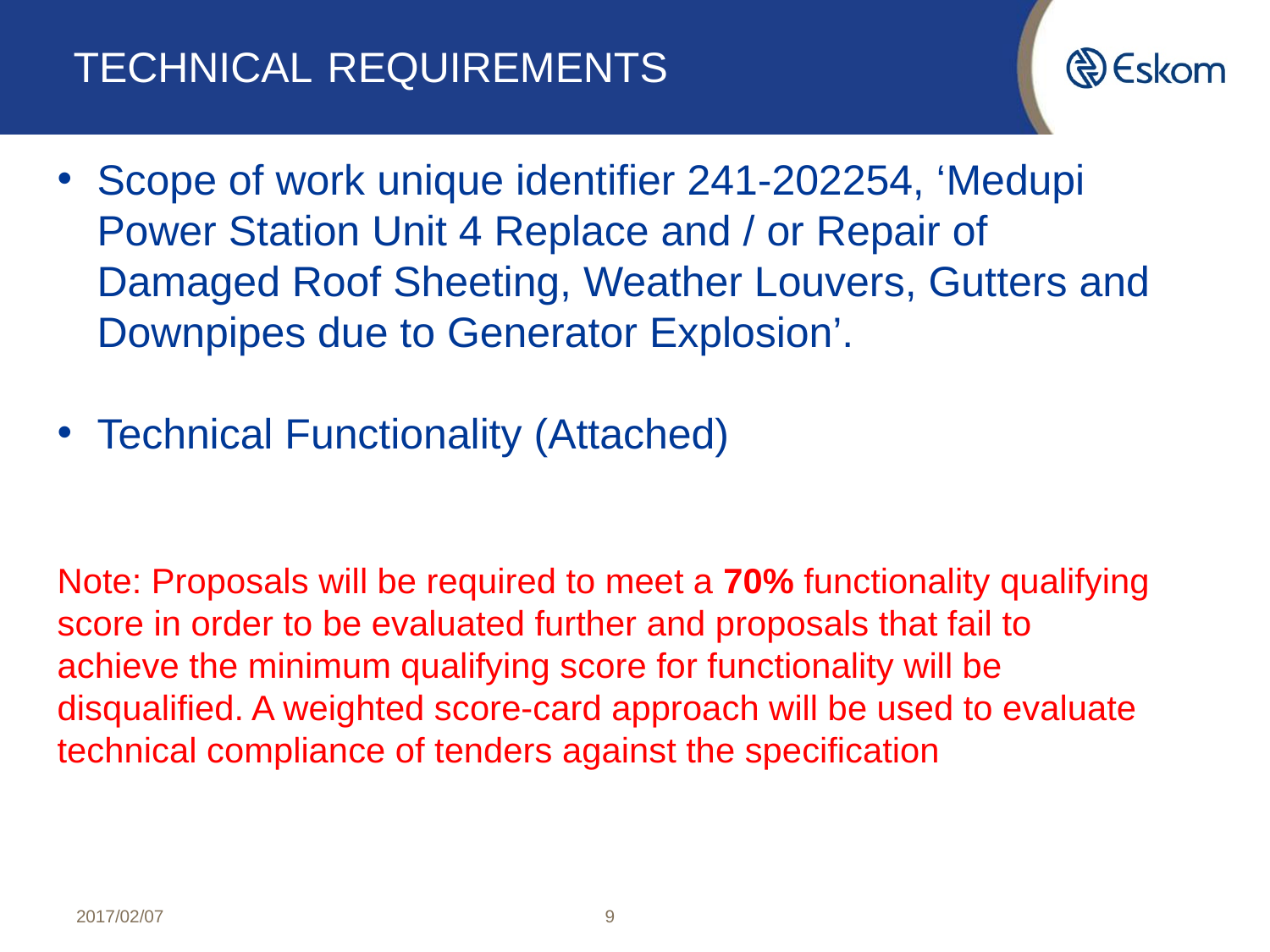

# TECHNICAL	REQUIREMENTS
Scope of work unique identifier 241-202254, ‘Medupi Power Station Unit 4 Replace and / or Repair of Damaged Roof Sheeting, Weather Louvers, Gutters and Downpipes due to Generator Explosion’.

Technical Functionality (Attached)

Note: Proposals will be required to meet a 70% functionality qualifying score in order to be evaluated further and proposals that fail to achieve the minimum qualifying score for functionality will be disqualified. A weighted score-card approach will be used to evaluate technical compliance of tenders against the specification

2017/02/07
9